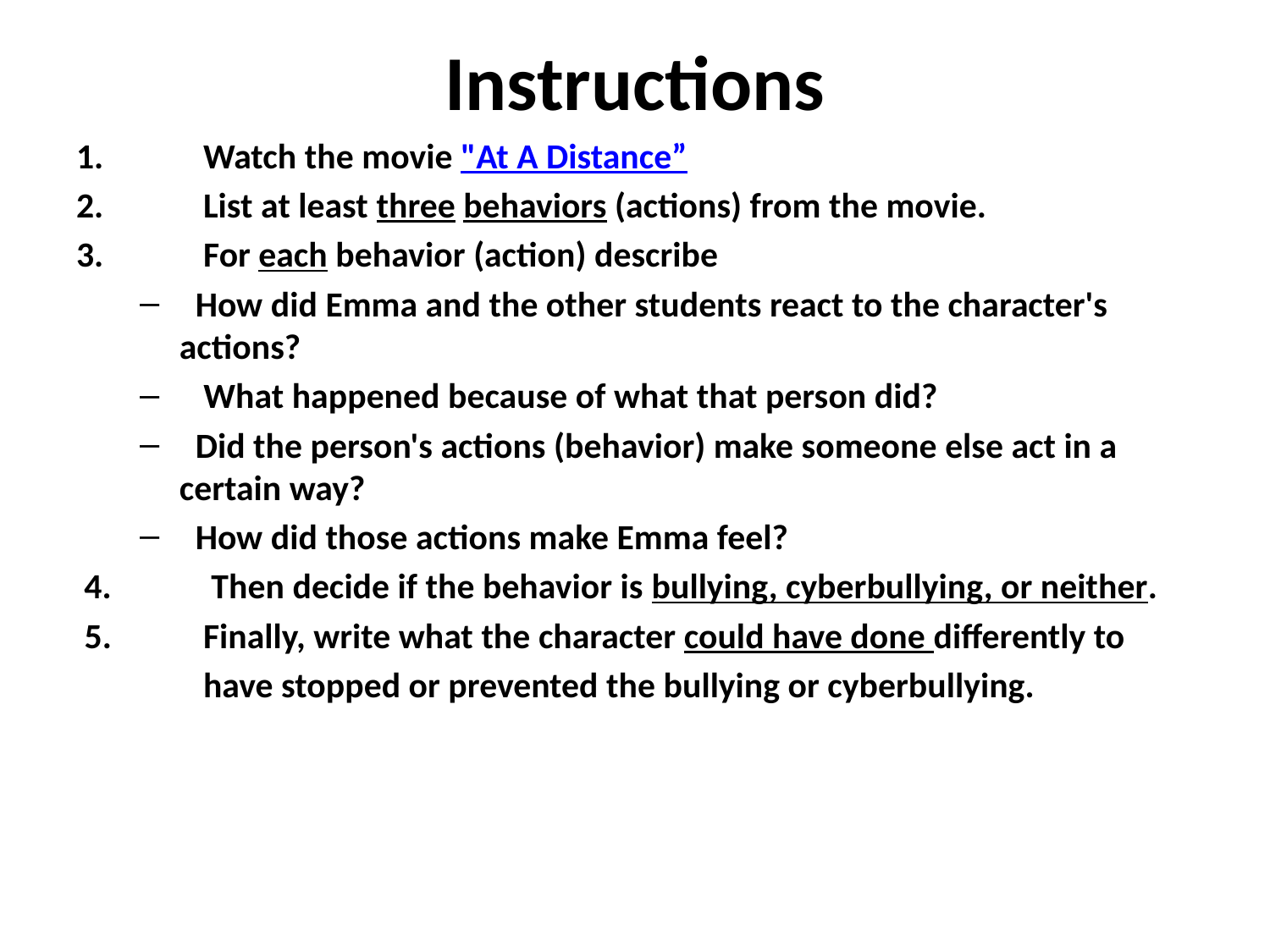

# Instructions
1. 	Watch the movie "At A Distance”
2.	List at least three behaviors (actions) from the movie.
3.	For each behavior (action) describe
  How did Emma and the other students react to the character's actions?
   What happened because of what that person did?
  Did the person's actions (behavior) make someone else act in a certain way?
  How did those actions make Emma feel?
4.	Then decide if the behavior is bullying, cyberbullying, or neither.
 5.	Finally, write what the character could have done differently to
	have stopped or prevented the bullying or cyberbullying.